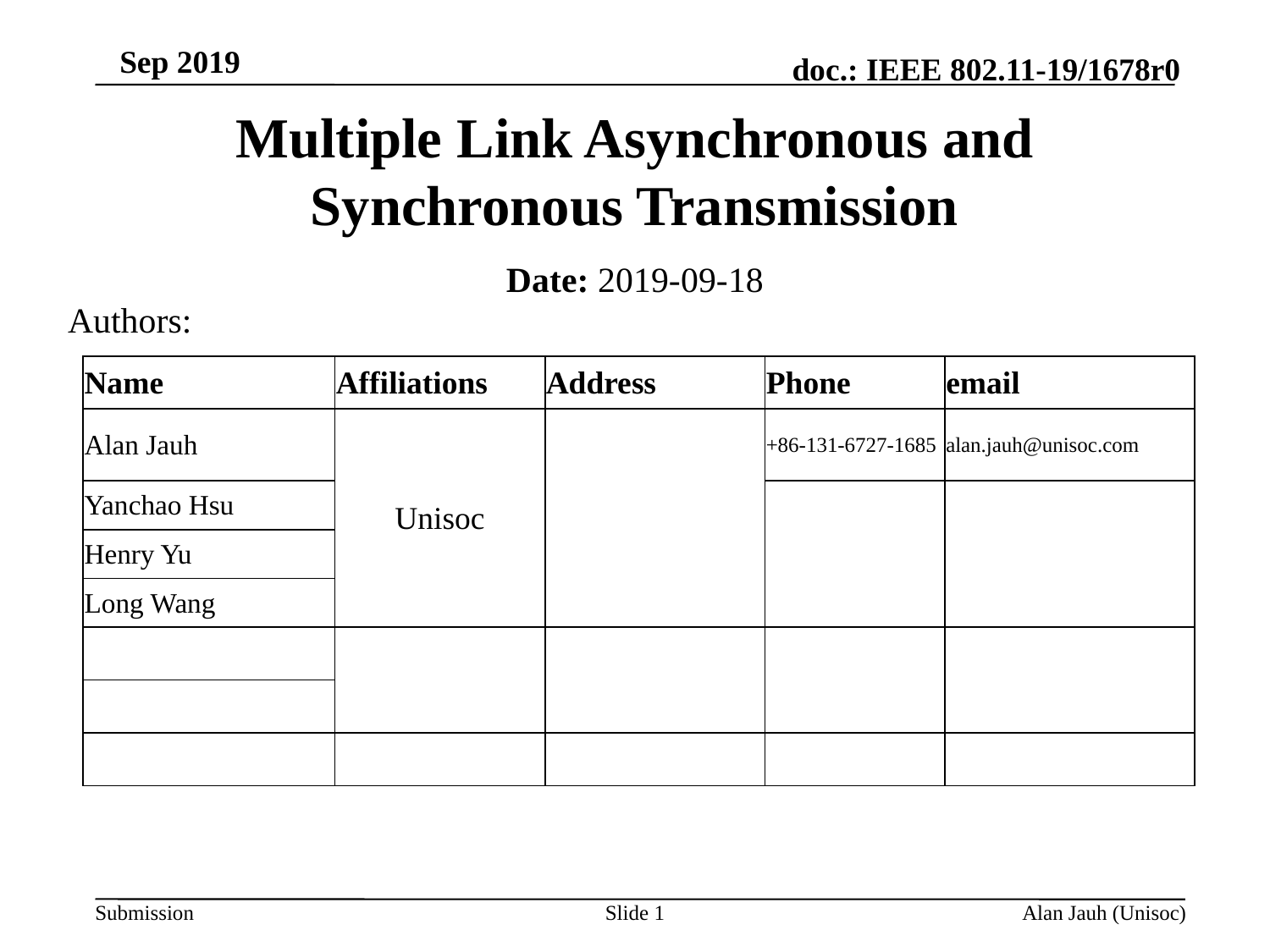

# Multiple Link Asynchronous and Synchronous Transmission
Date: 2019-09-18
Authors:
| Name | Affiliations | Address | Phone | email |
| --- | --- | --- | --- | --- |
| Alan Jauh | Unisoc |  | +86-131-6727-1685 | alan.jauh@unisoc.com |
| Yanchao Hsu |  |  |  |  |
| Henry Yu |  |  |  |  |
| Long Wang |  |  |  |  |
|  |  |  |  |  |
|  |  |  |  |  |
|  |  |  |  |  |
Slide 1
Alan Jauh (Unisoc)